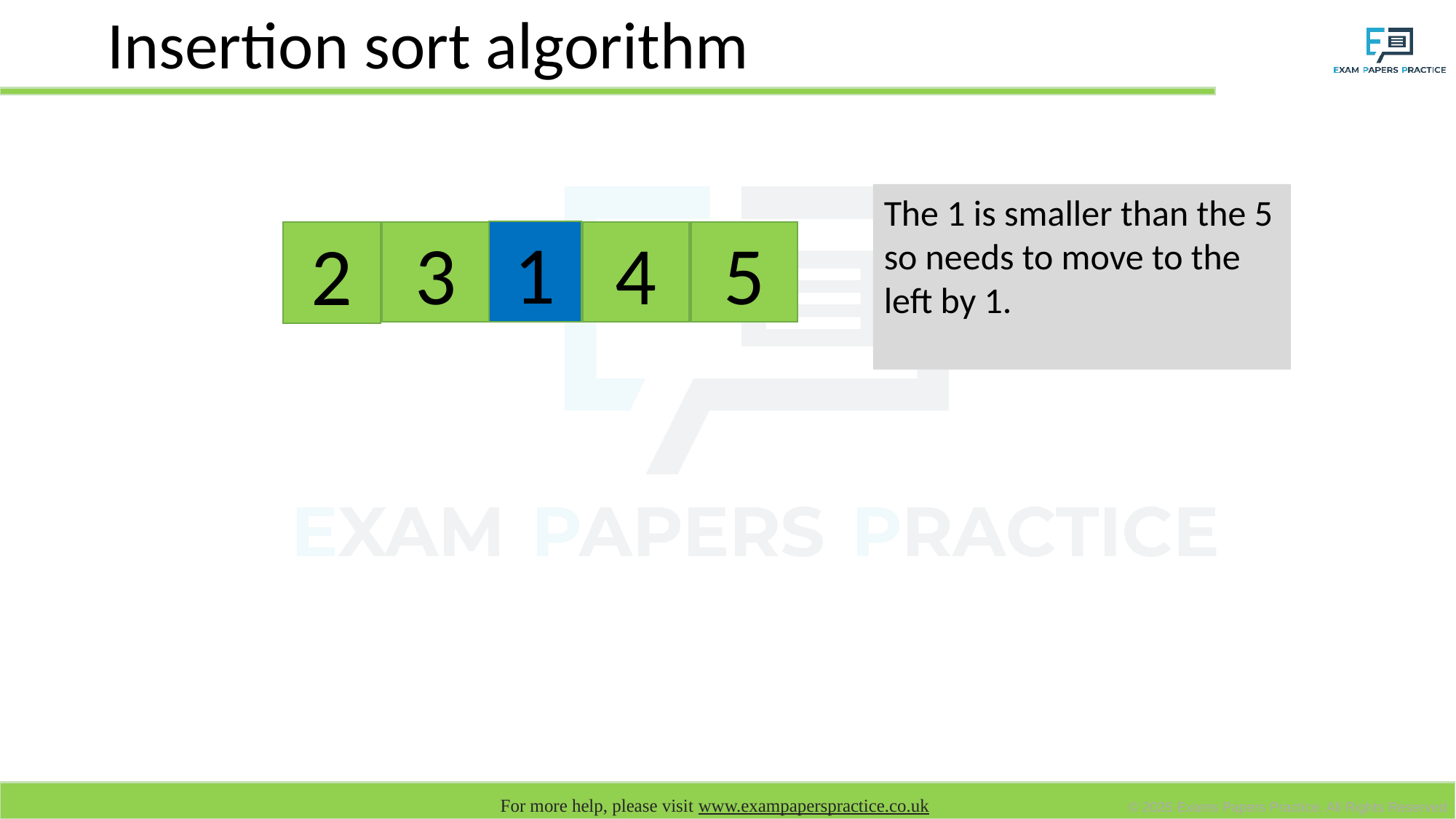

# Insertion sort algorithm
The 1 is smaller than the 5 so needs to move to the left by 1.

1
2
4
5
3